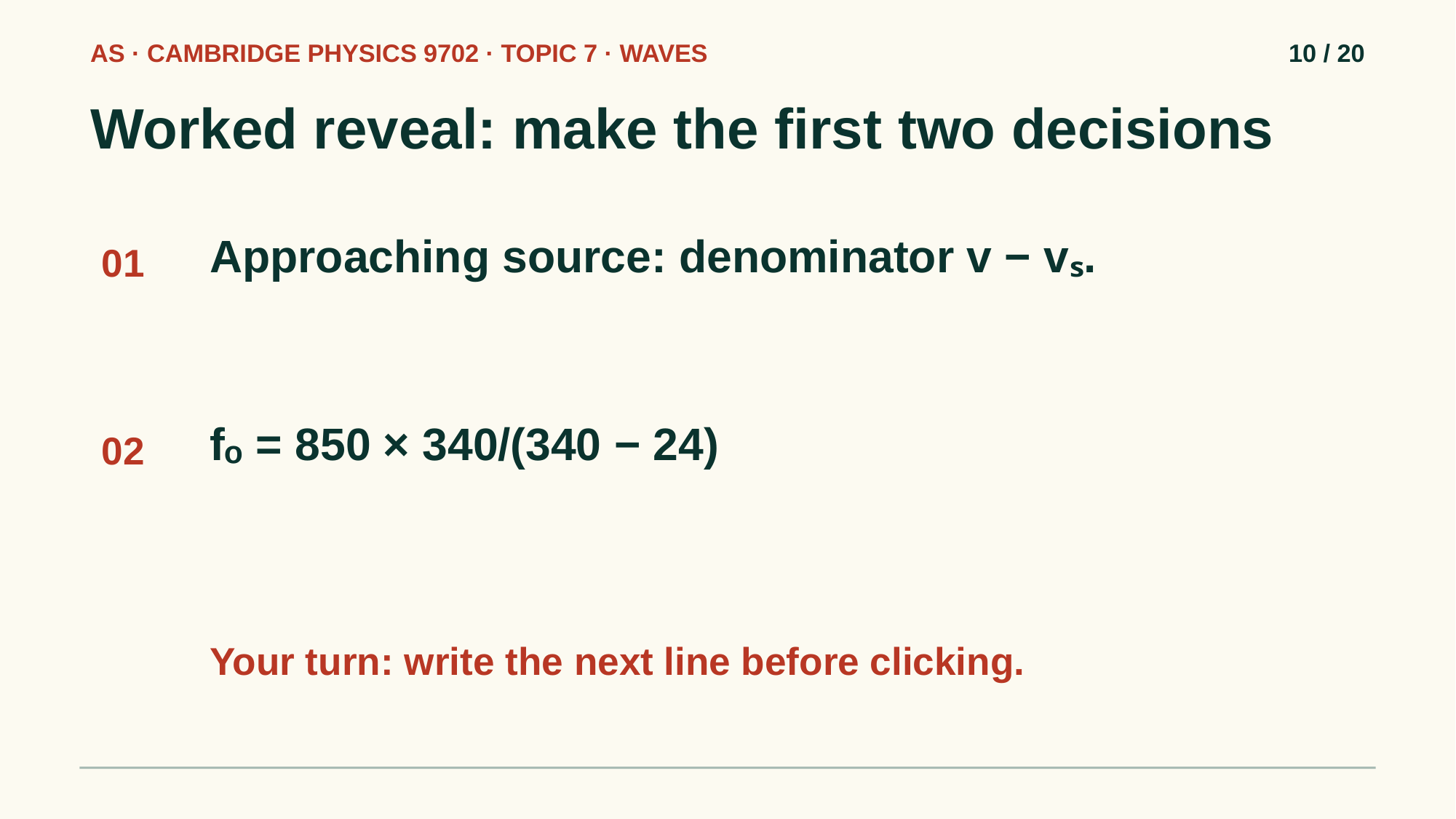

AS · CAMBRIDGE PHYSICS 9702 · TOPIC 7 · WAVES
10 / 20
Worked reveal: make the first two decisions
Approaching source: denominator v − vₛ.
01
fₒ = 850 × 340/(340 − 24)
02
Your turn: write the next line before clicking.